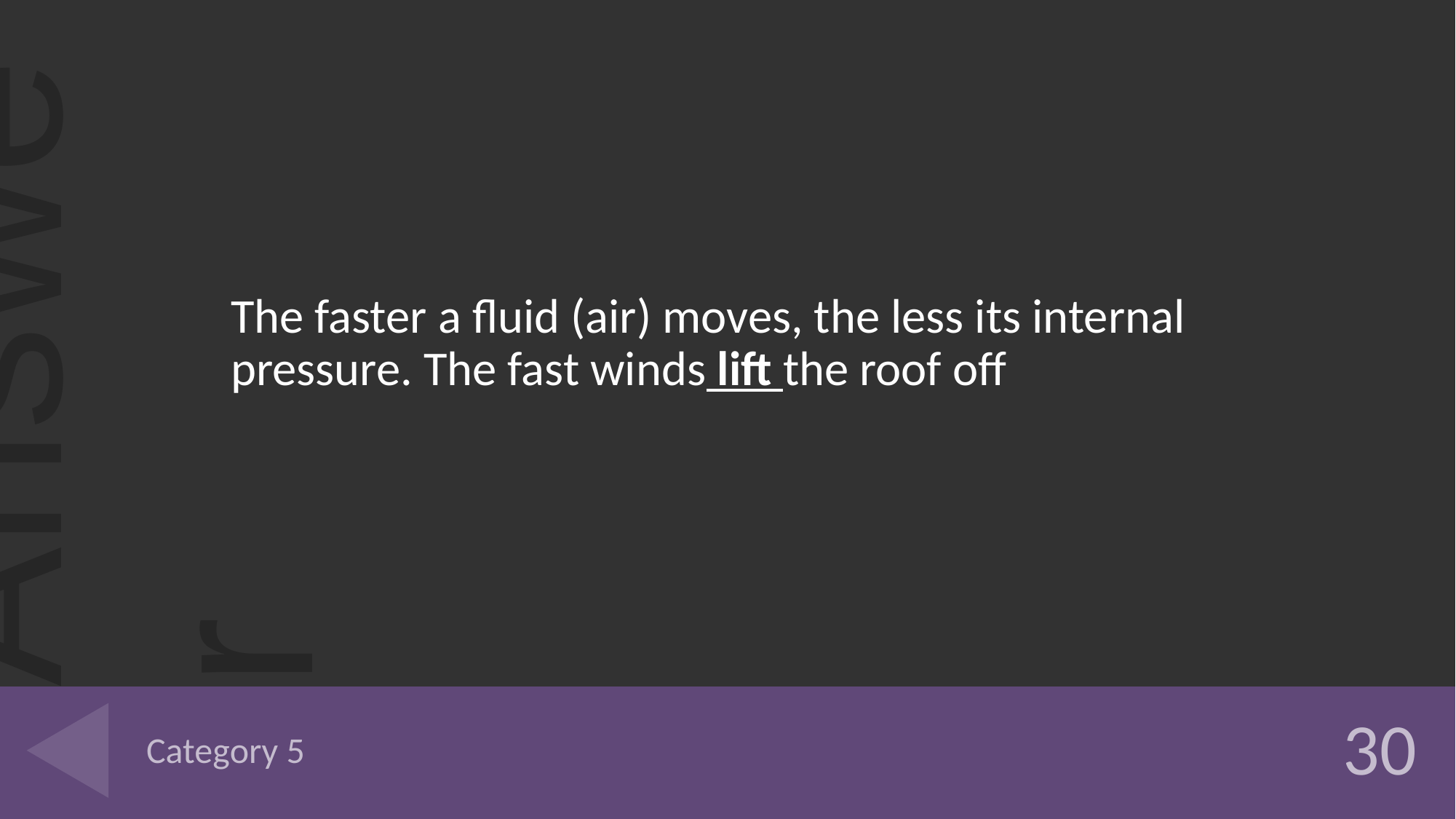

The faster a fluid (air) moves, the less its internal pressure. The fast winds lift the roof off
# Category 5
30